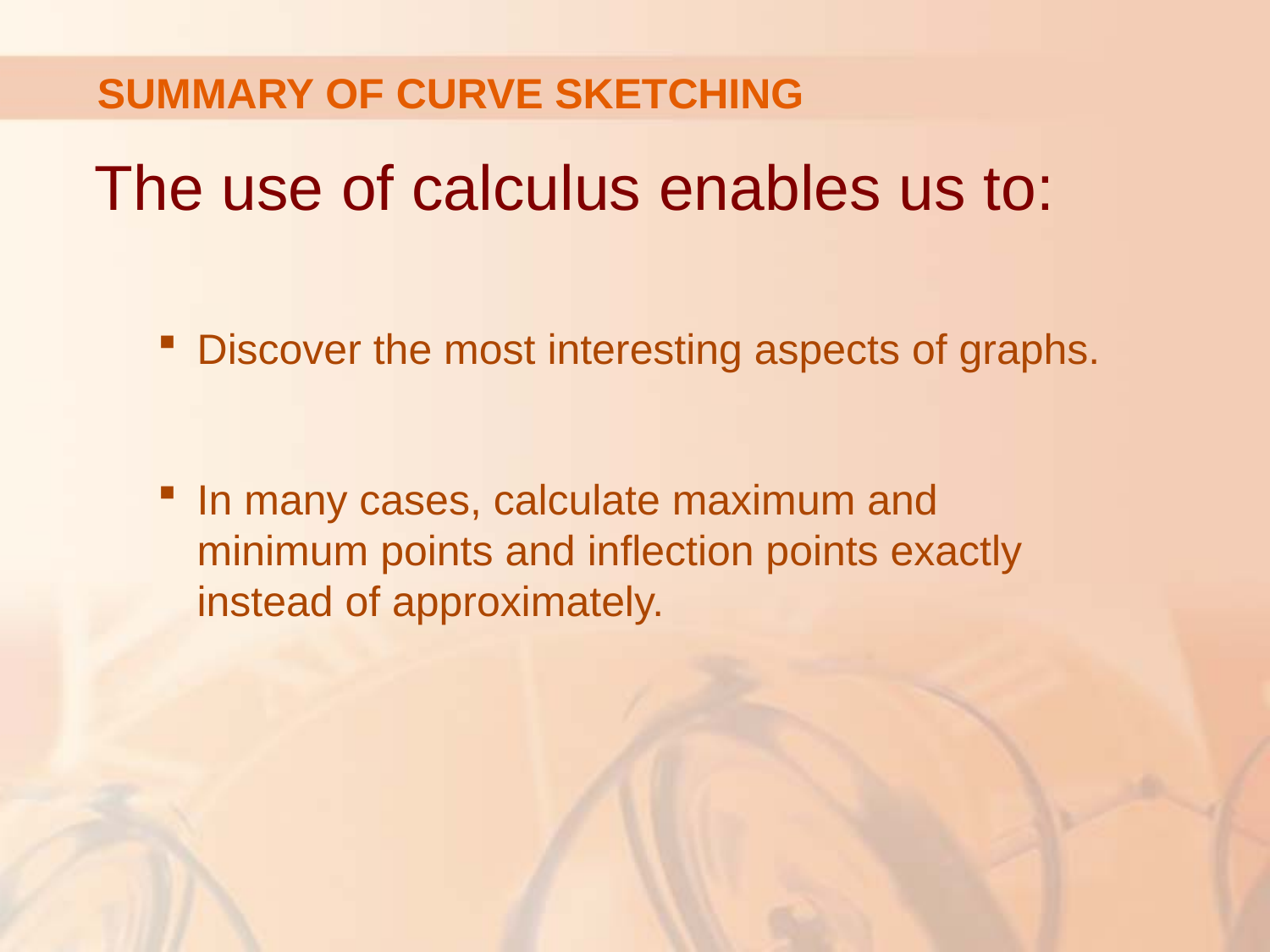

# SUMMARY OF CURVE SKETCHING
The use of calculus enables us to:

Discover the most interesting aspects of graphs.

In many cases, calculate maximum and
minimum points and inflection points exactly
instead of approximately.